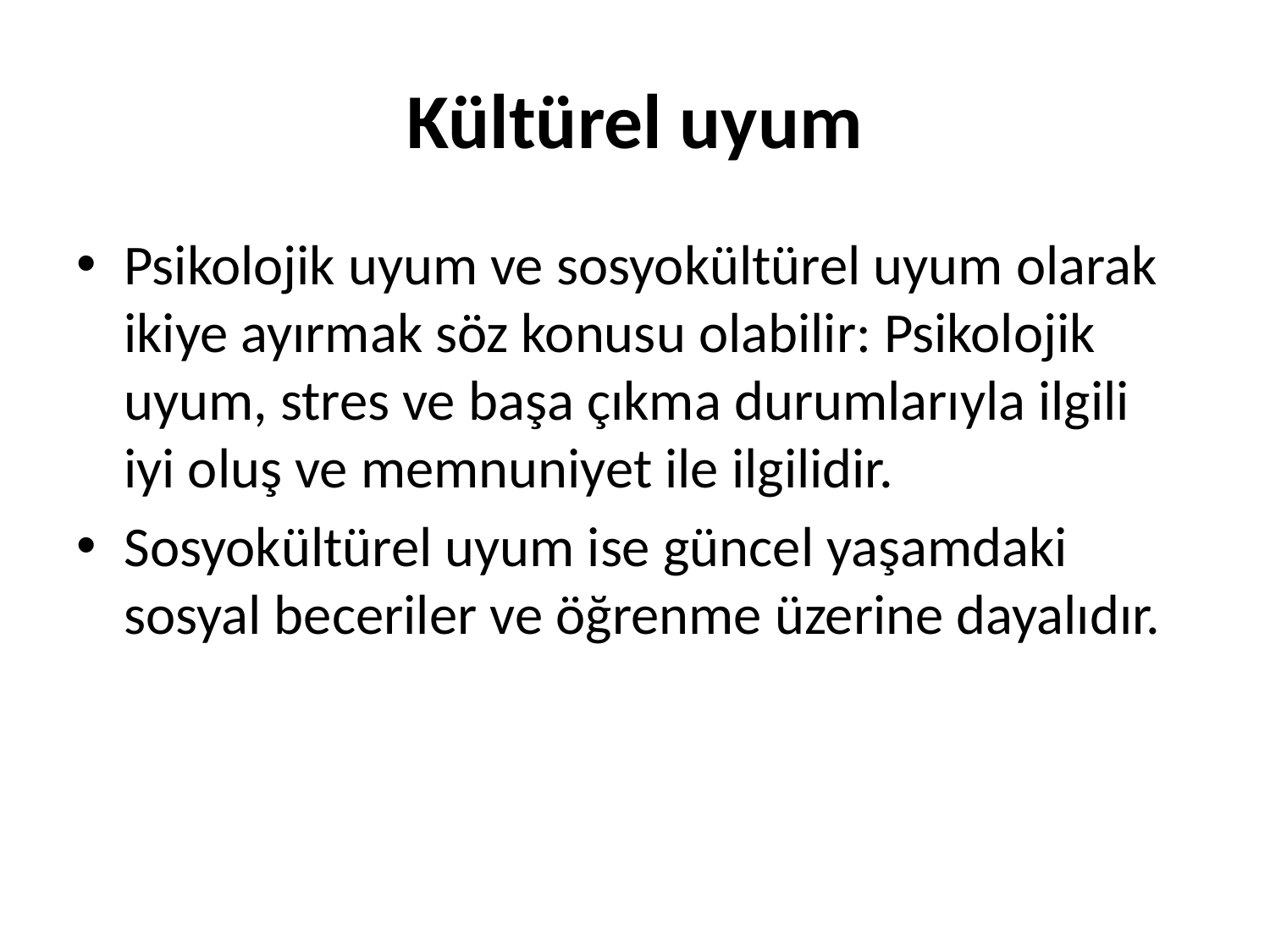

# Kültürel uyum
Psikolojik uyum ve sosyokültürel uyum olarak ikiye ayırmak söz konusu olabilir: Psikolojik uyum, stres ve başa çıkma durumlarıyla ilgili iyi oluş ve memnuniyet ile ilgilidir.
Sosyokültürel uyum ise güncel yaşamdaki sosyal beceriler ve öğrenme üzerine dayalıdır.